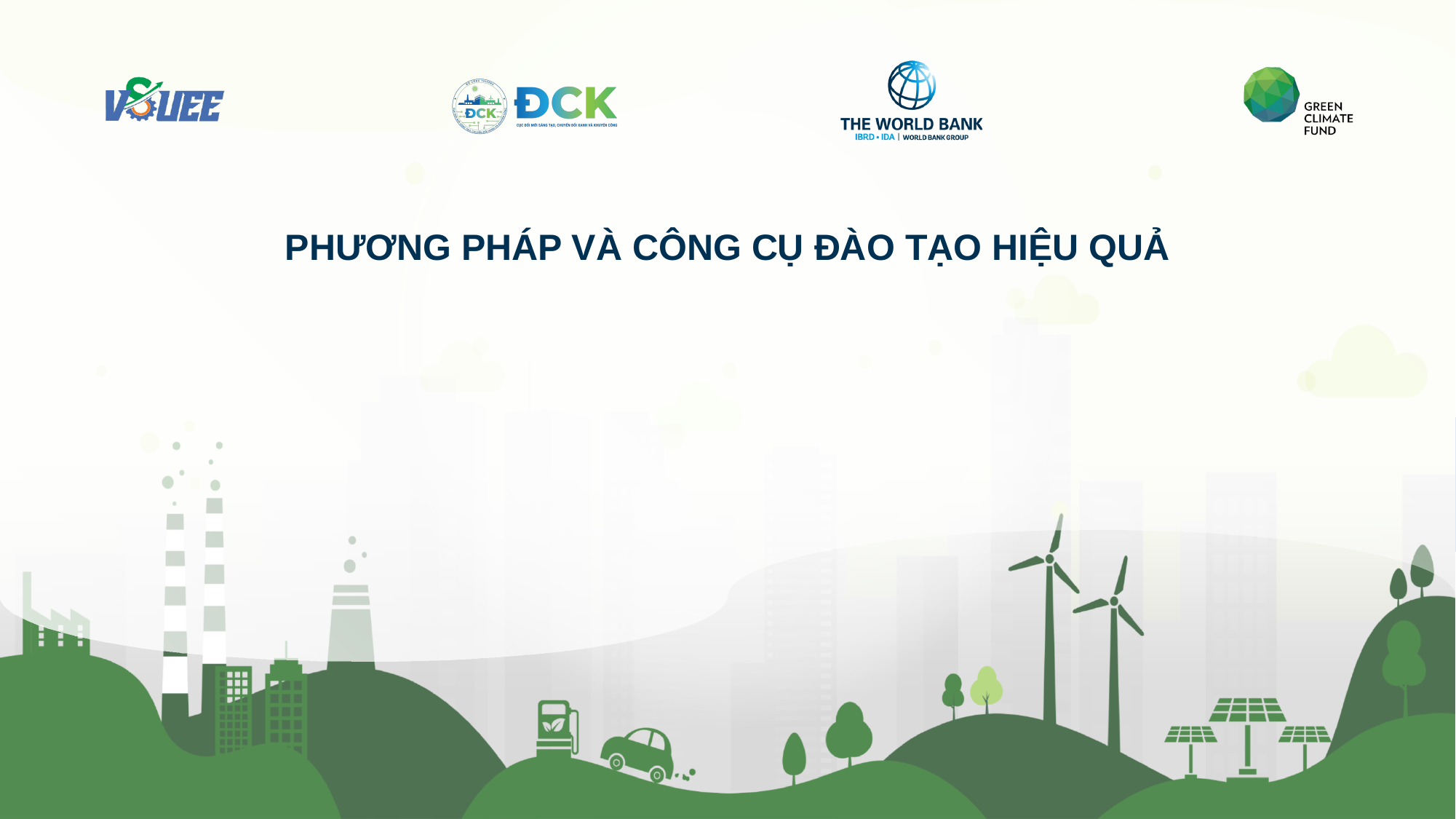

PHƯƠNG PHÁP VÀ CÔNG CỤ ĐÀO TẠO HIỆU QUẢ